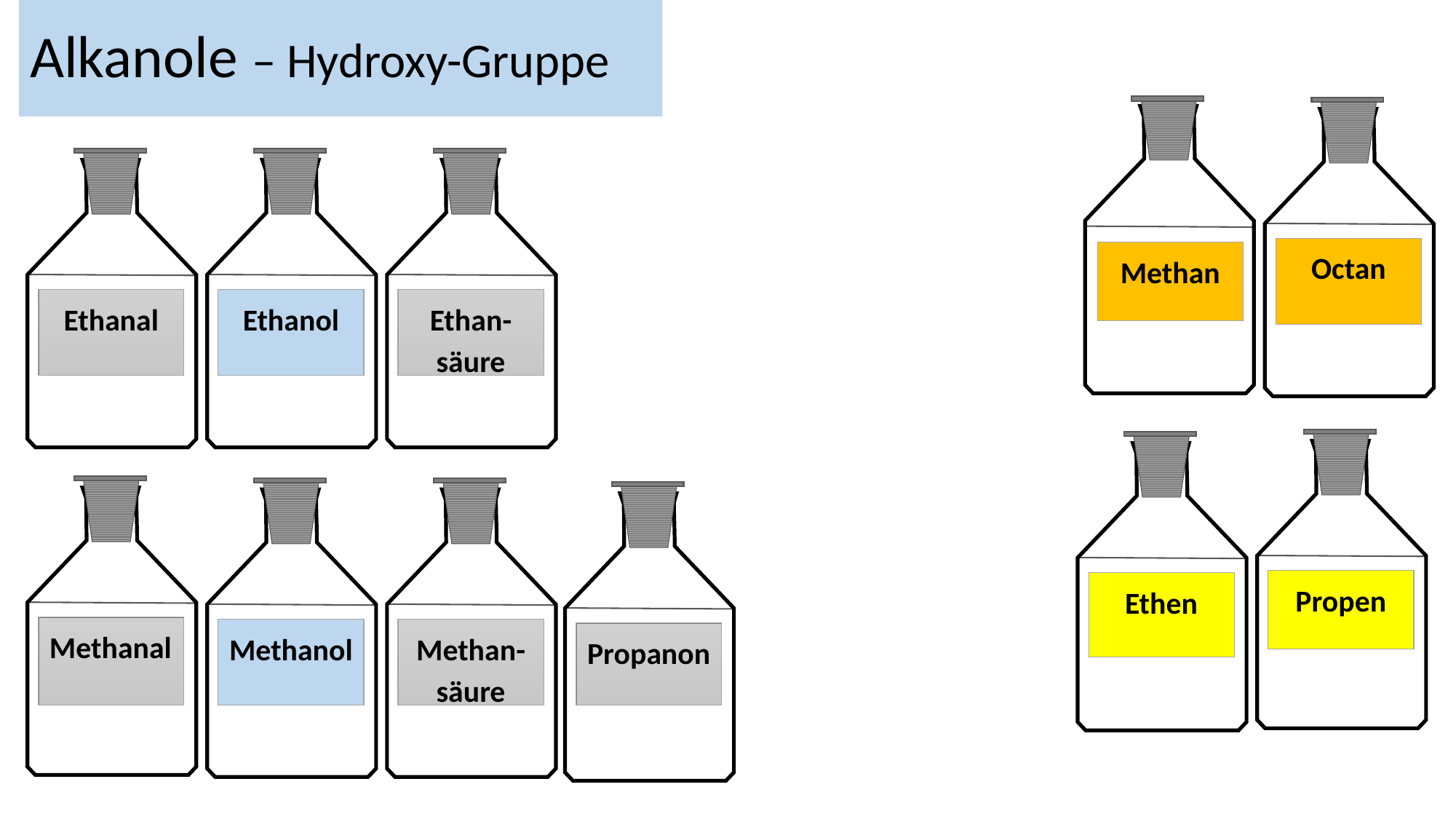

# Alkanole – Hydroxy-Gruppe

Methan

Octan

Ethanol

Ethanal

Ethan-säure

Propen

Ethen

Methanal

Methanol

Methan-säure

Propanon